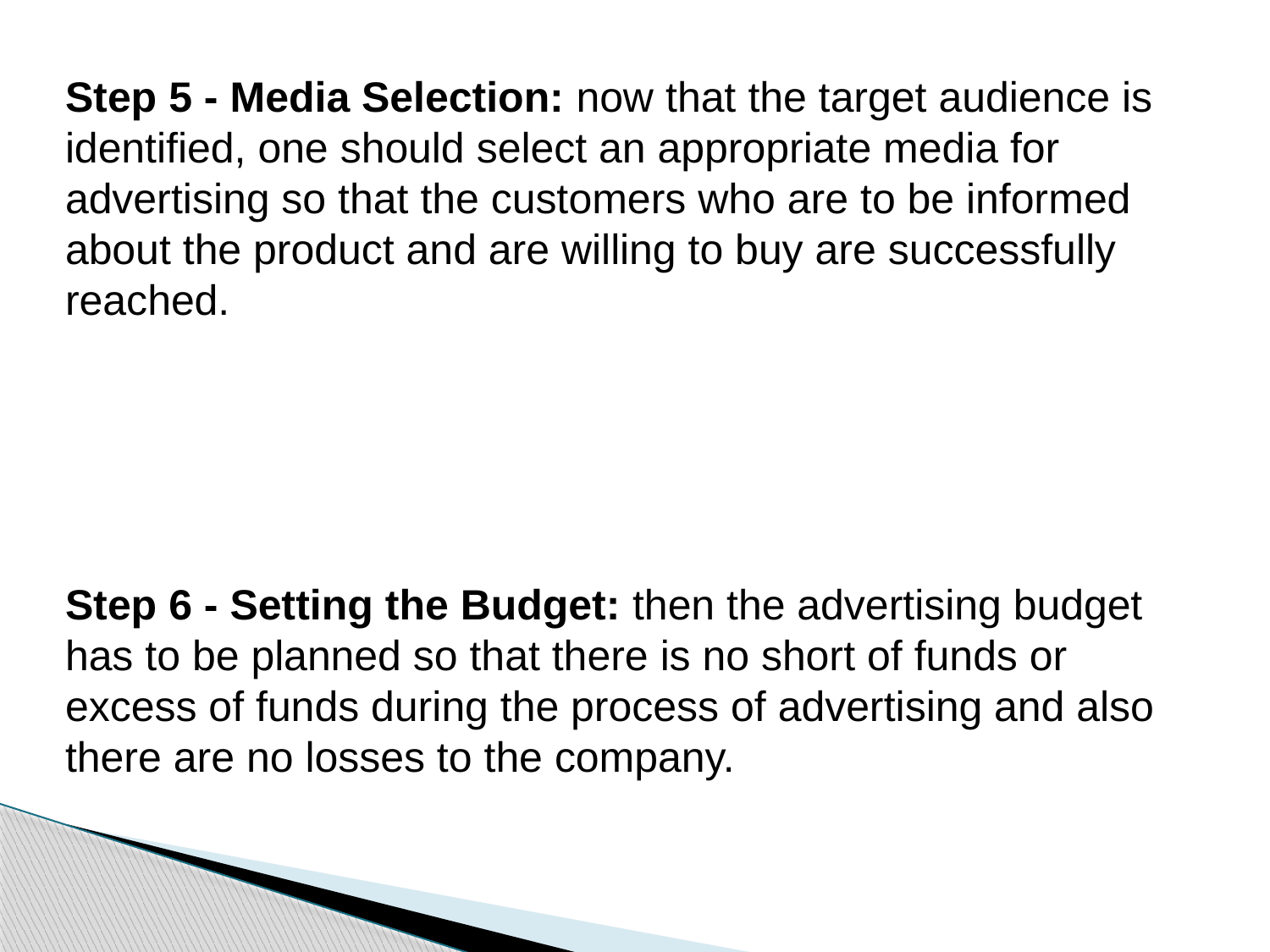

Step 5 - Media Selection: now that the target audience is identified, one should select an appropriate media for advertising so that the customers who are to be informed about the product and are willing to buy are successfully reached.

Step 6 - Setting the Budget: then the advertising budget has to be planned so that there is no short of funds or excess of funds during the process of advertising and also there are no losses to the company.